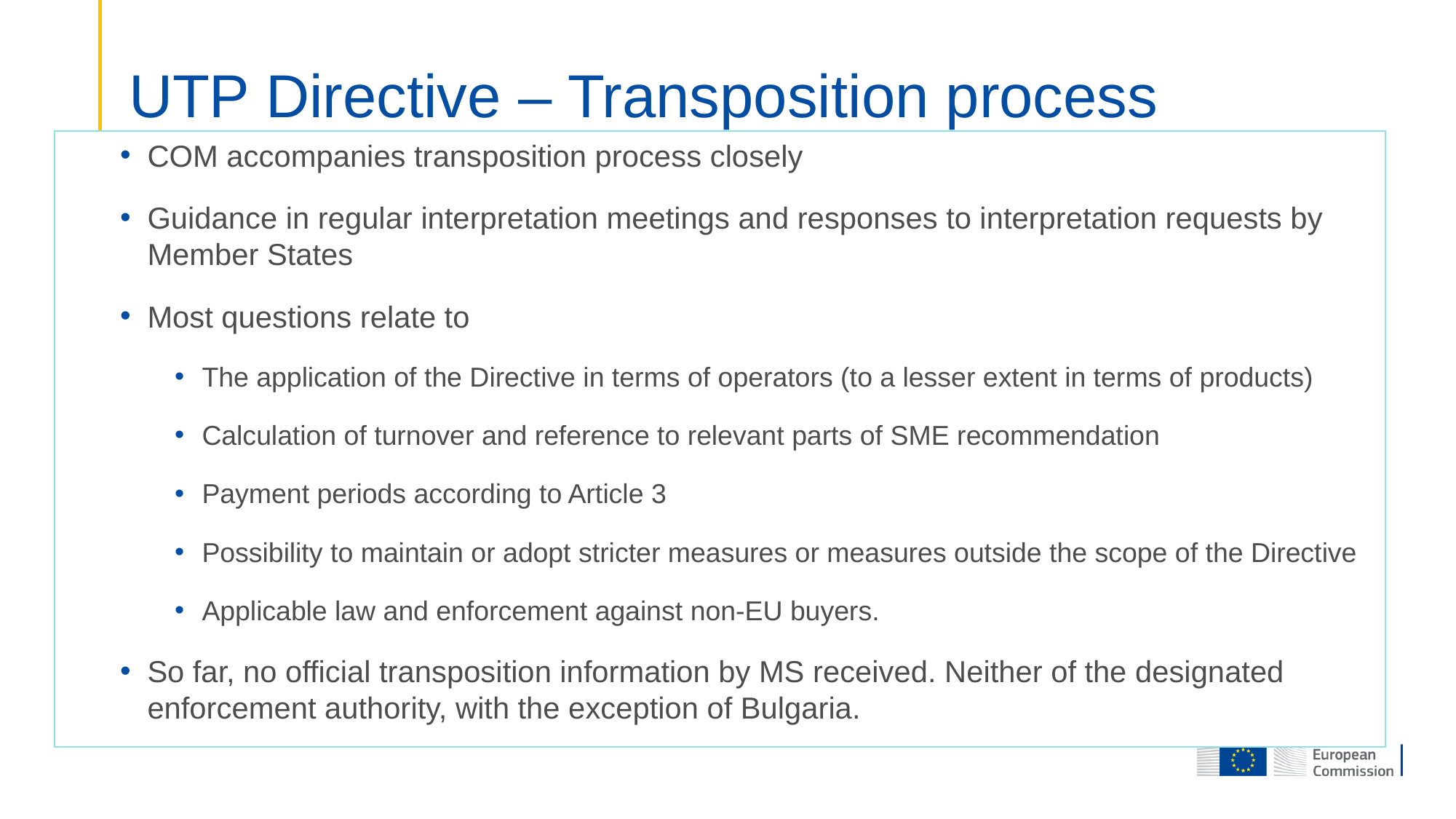

# UTP Directive – Transposition process
COM accompanies transposition process closely
Guidance in regular interpretation meetings and responses to interpretation requests by Member States
Most questions relate to
The application of the Directive in terms of operators (to a lesser extent in terms of products)
Calculation of turnover and reference to relevant parts of SME recommendation
Payment periods according to Article 3
Possibility to maintain or adopt stricter measures or measures outside the scope of the Directive
Applicable law and enforcement against non-EU buyers.
So far, no official transposition information by MS received. Neither of the designated enforcement authority, with the exception of Bulgaria.